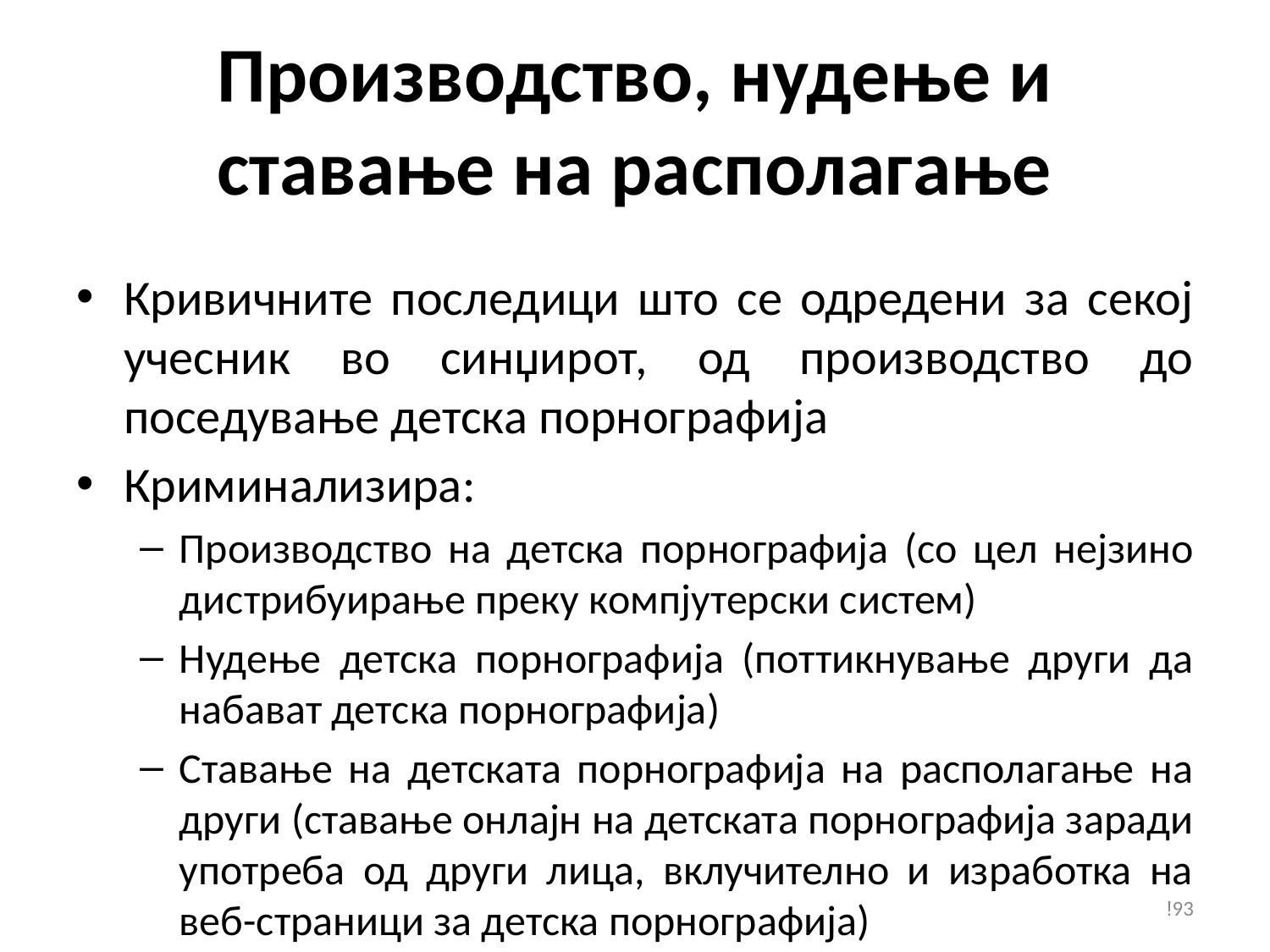

# Производство, нудење и ставање на располагање
Кривичните последици што се одредени за секој учесник во синџирот, од производство до поседување детска порнографија
Криминализира:
Производство на детска порнографија (со цел нејзино дистрибуирање преку компјутерски систем)
Нудење детска порнографија (поттикнување други да набават детска порнографија)
Ставање на детската порнографија на располагање на други (ставање онлајн на детската порнографија заради употреба од други лица, вклучително и изработка на веб-страници за детска порнографија)
!93